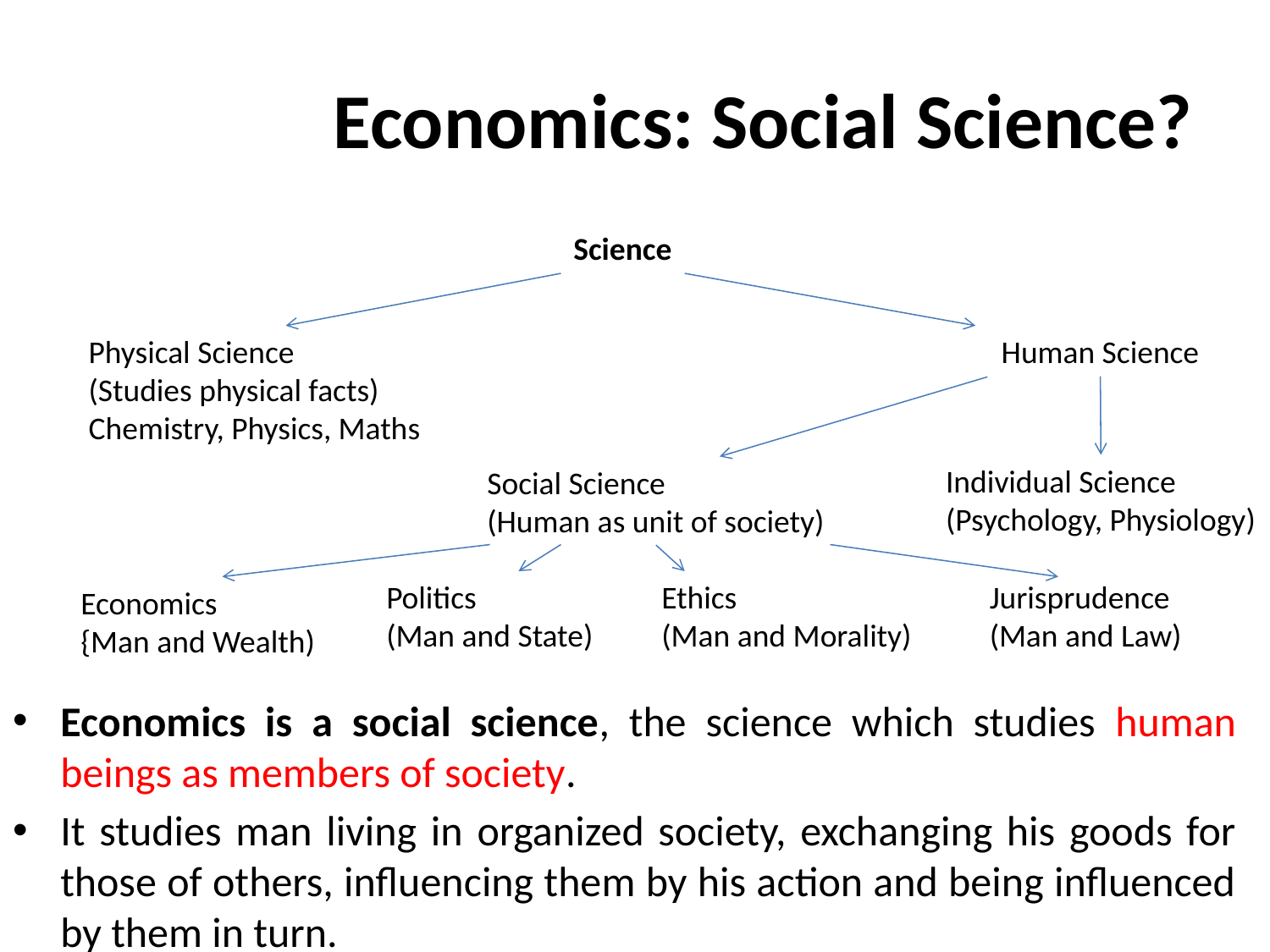

# Economics: Social Science?
Science
Physical Science
(Studies physical facts)
Chemistry, Physics, Maths
Human Science
Individual Science
(Psychology, Physiology)
Social Science
(Human as unit of society)
Politics
(Man and State)
Ethics
(Man and Morality)
Jurisprudence
(Man and Law)
Economics
{Man and Wealth)
Economics is a social science, the science which studies human beings as members of society.
It studies man living in organized society, exchanging his goods for those of others, influencing them by his action and being influenced by them in turn.